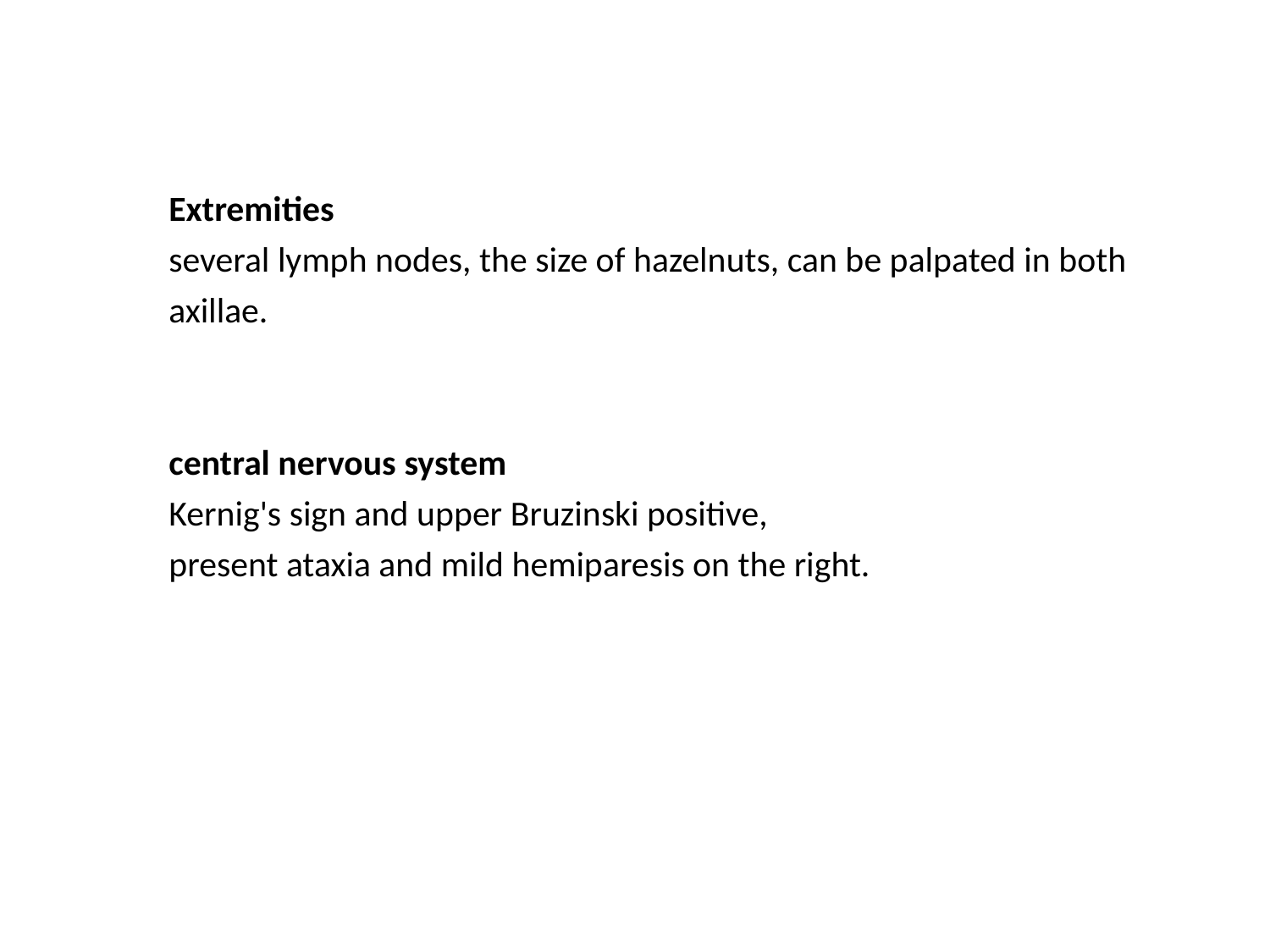

Extremities
several lymph nodes, the size of hazelnuts, can be palpated in both axillae.

central nervous system
Kernig's sign and upper Bruzinski positive,
present ataxia and mild hemiparesis on the right.